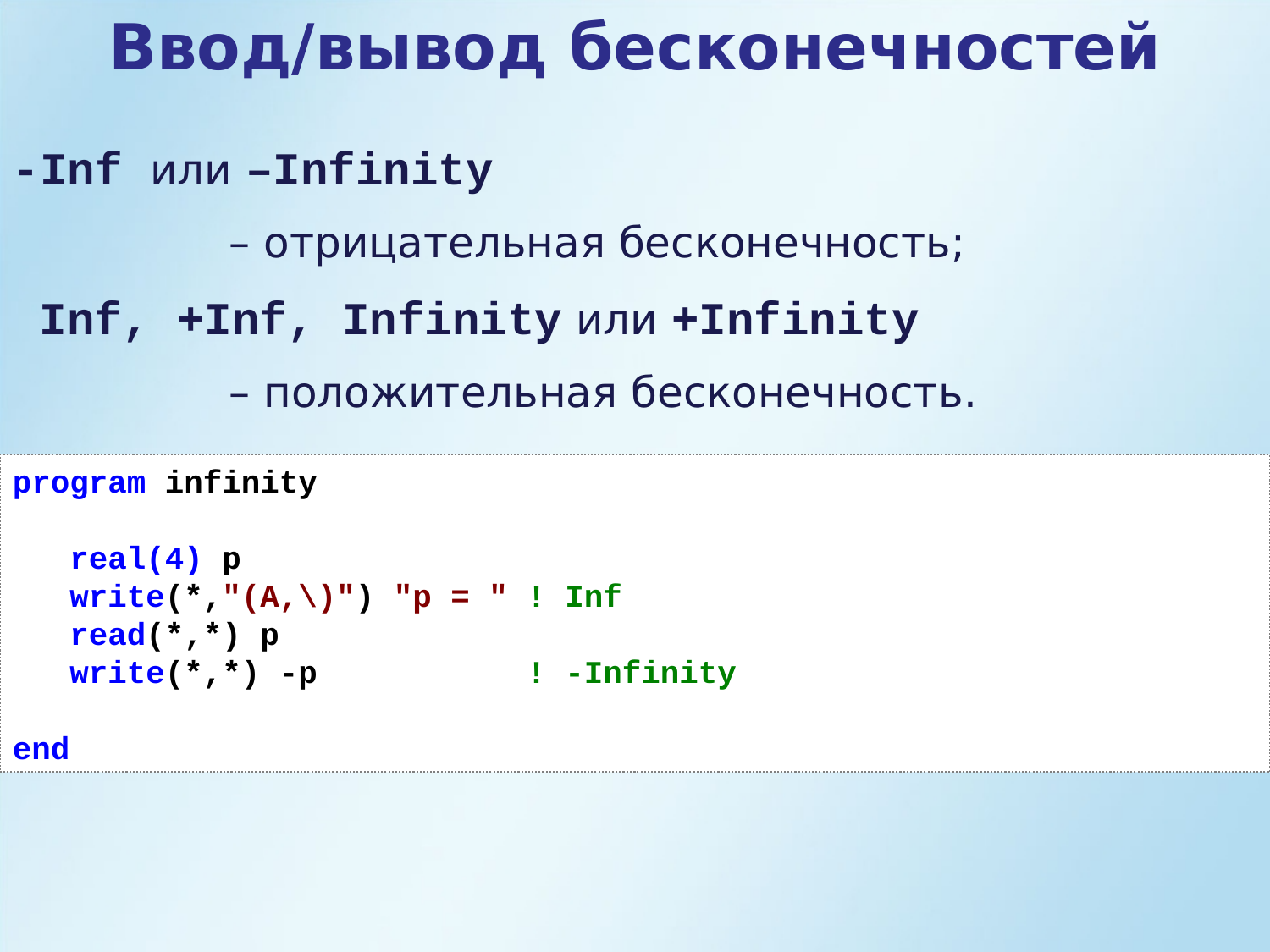

Ввод/вывод бесконечностей
-Inf или –Infinity
                – отрицательная бесконечность;
  Inf, +Inf, Infinity или +Infinity
                – положительная бесконечность.
program infinity

   real(4) p
   write(*,"(A,\)") "p = " ! Inf
   read(*,*) p
   write(*,*) -p           ! -Infinity

end